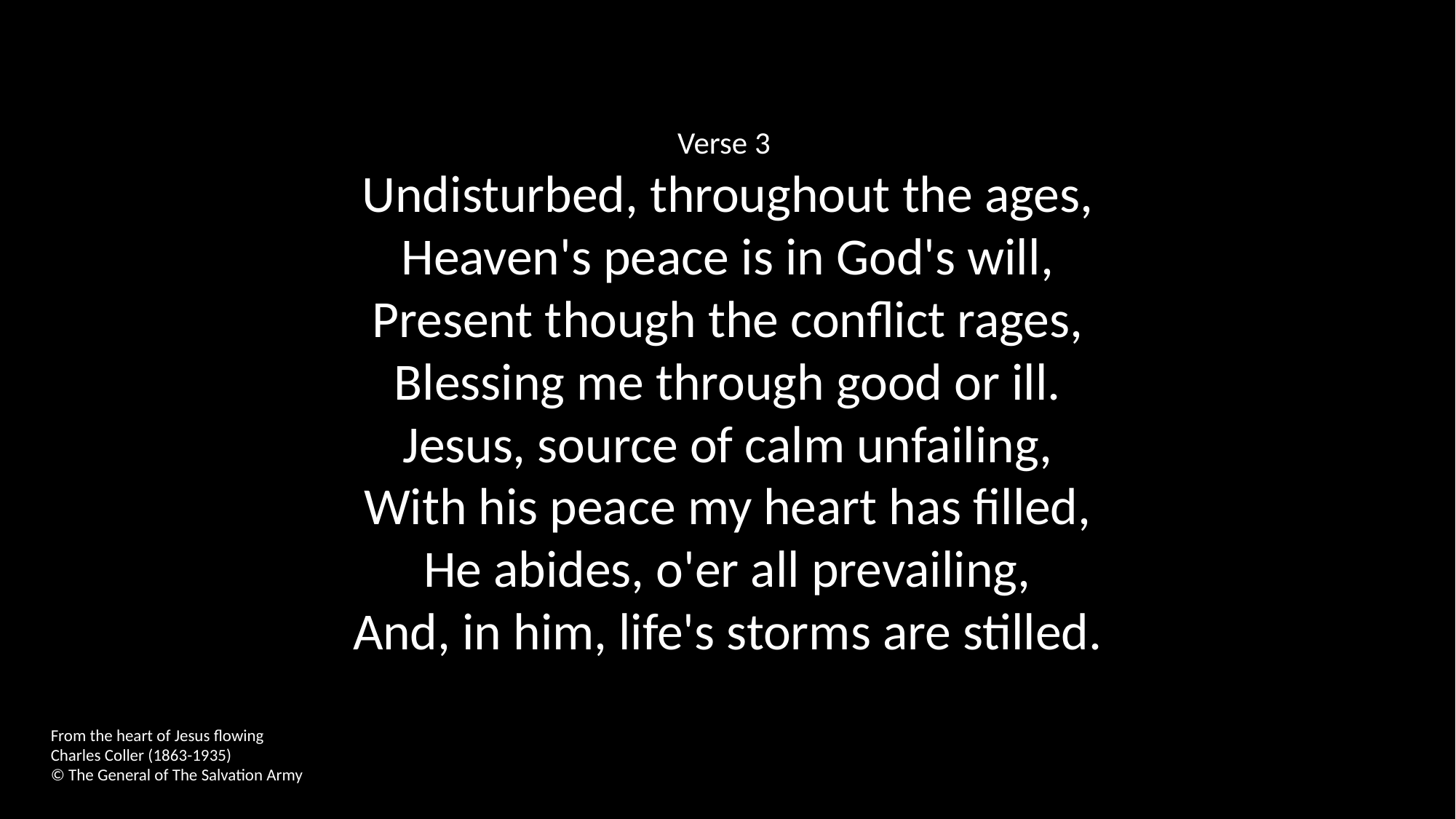

Verse 3
Undisturbed, throughout the ages,
Heaven's peace is in God's will,
Present though the conflict rages,
Blessing me through good or ill.
Jesus, source of calm unfailing,
With his peace my heart has filled,
He abides, o'er all prevailing,
And, in him, life's storms are stilled.
From the heart of Jesus flowing
Charles Coller (1863-1935)
© The General of The Salvation Army